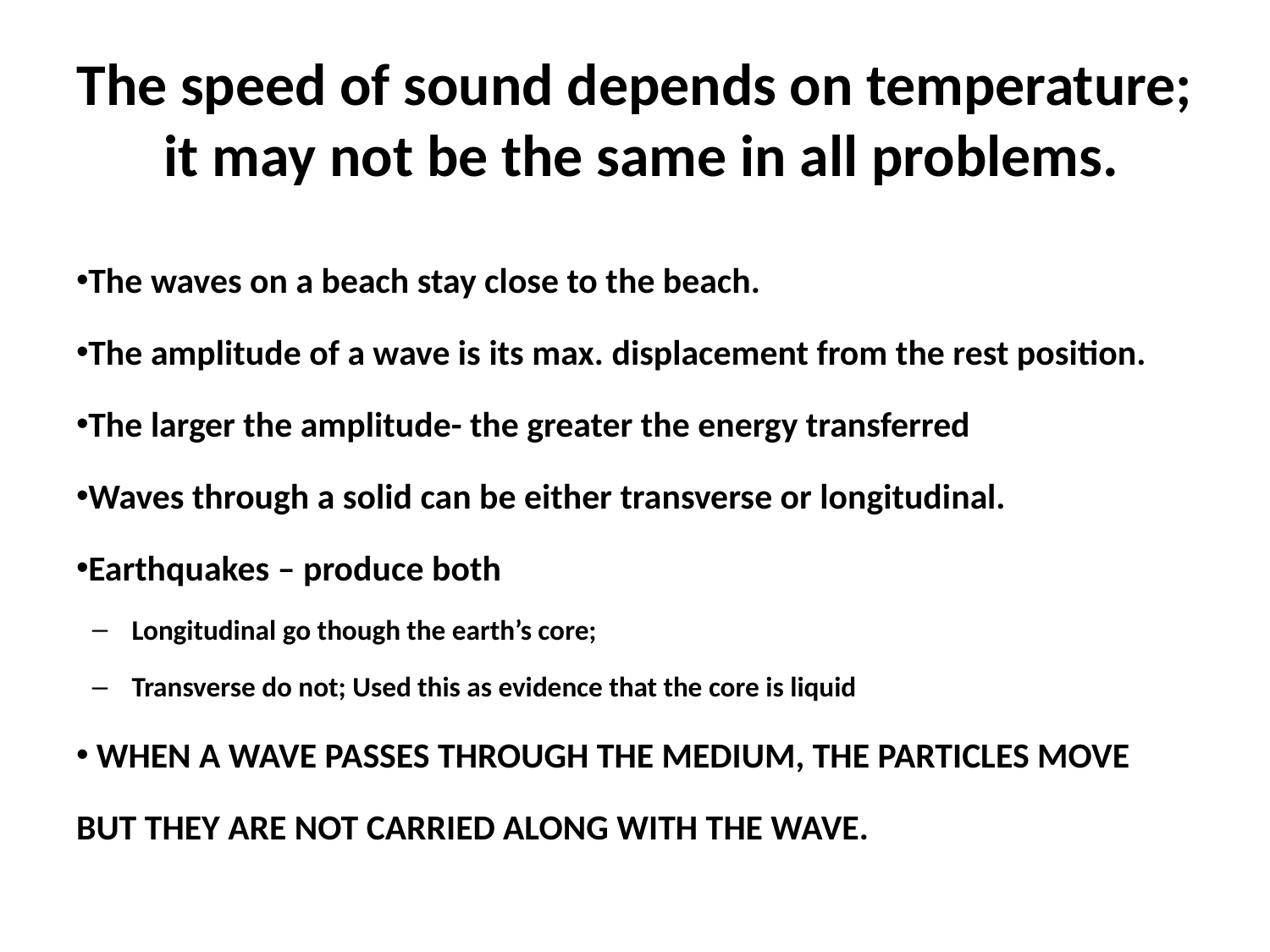

# The speed of sound depends on temperature;  it may not be the same in all problems.
The waves on a beach stay close to the beach.
The amplitude of a wave is its max. displacement from the rest position.
The larger the amplitude- the greater the energy transferred
Waves through a solid can be either transverse or longitudinal.
Earthquakes – produce both
Longitudinal go though the earth’s core;
Transverse do not; Used this as evidence that the core is liquid
 WHEN A WAVE PASSES THROUGH THE MEDIUM, THE PARTICLES MOVE BUT THEY ARE NOT CARRIED ALONG WITH THE WAVE.